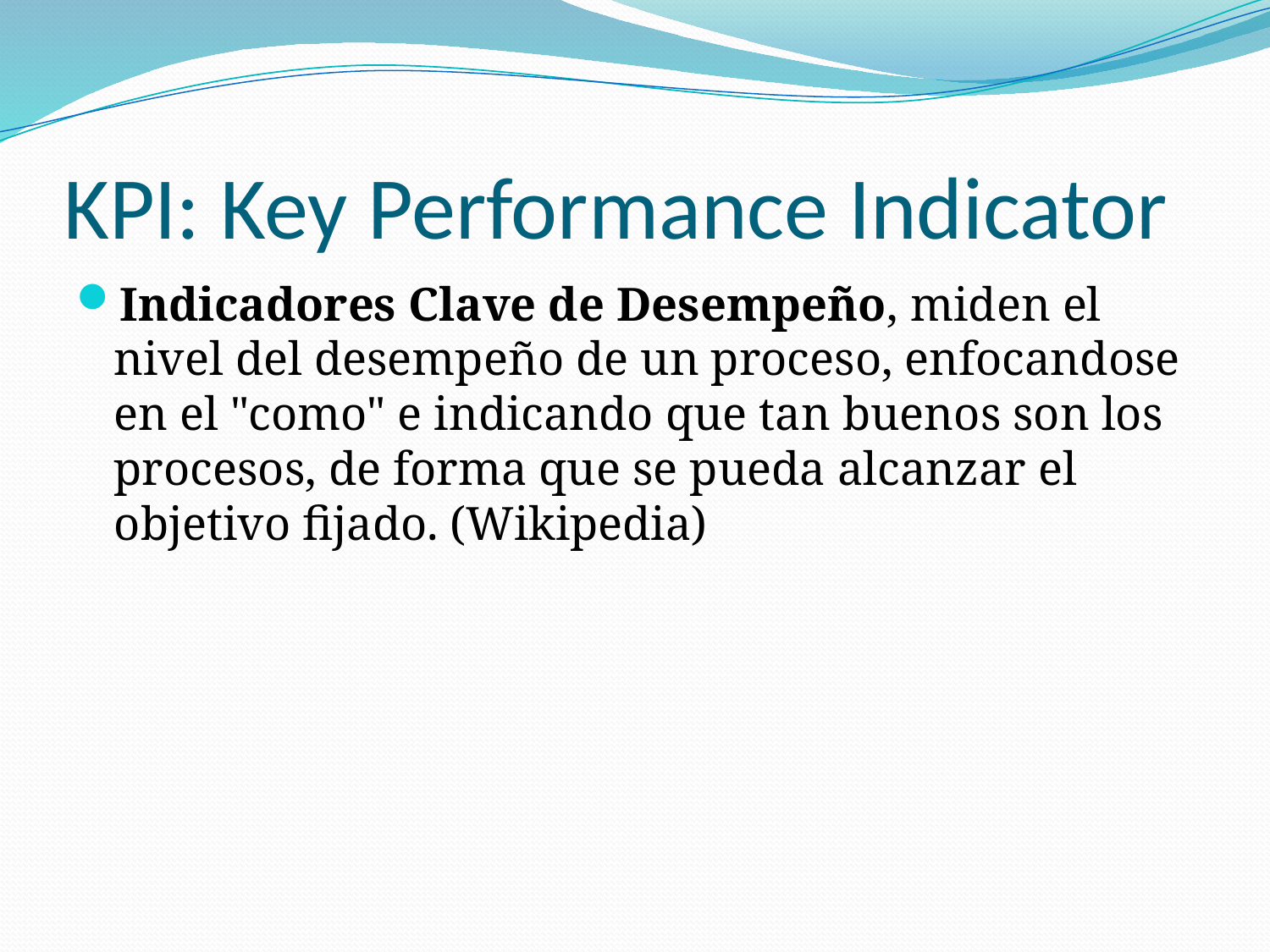

# KPI: Key Performance Indicator
Indicadores Clave de Desempeño, miden el nivel del desempeño de un proceso, enfocandose en el "como" e indicando que tan buenos son los procesos, de forma que se pueda alcanzar el objetivo fijado. (Wikipedia)